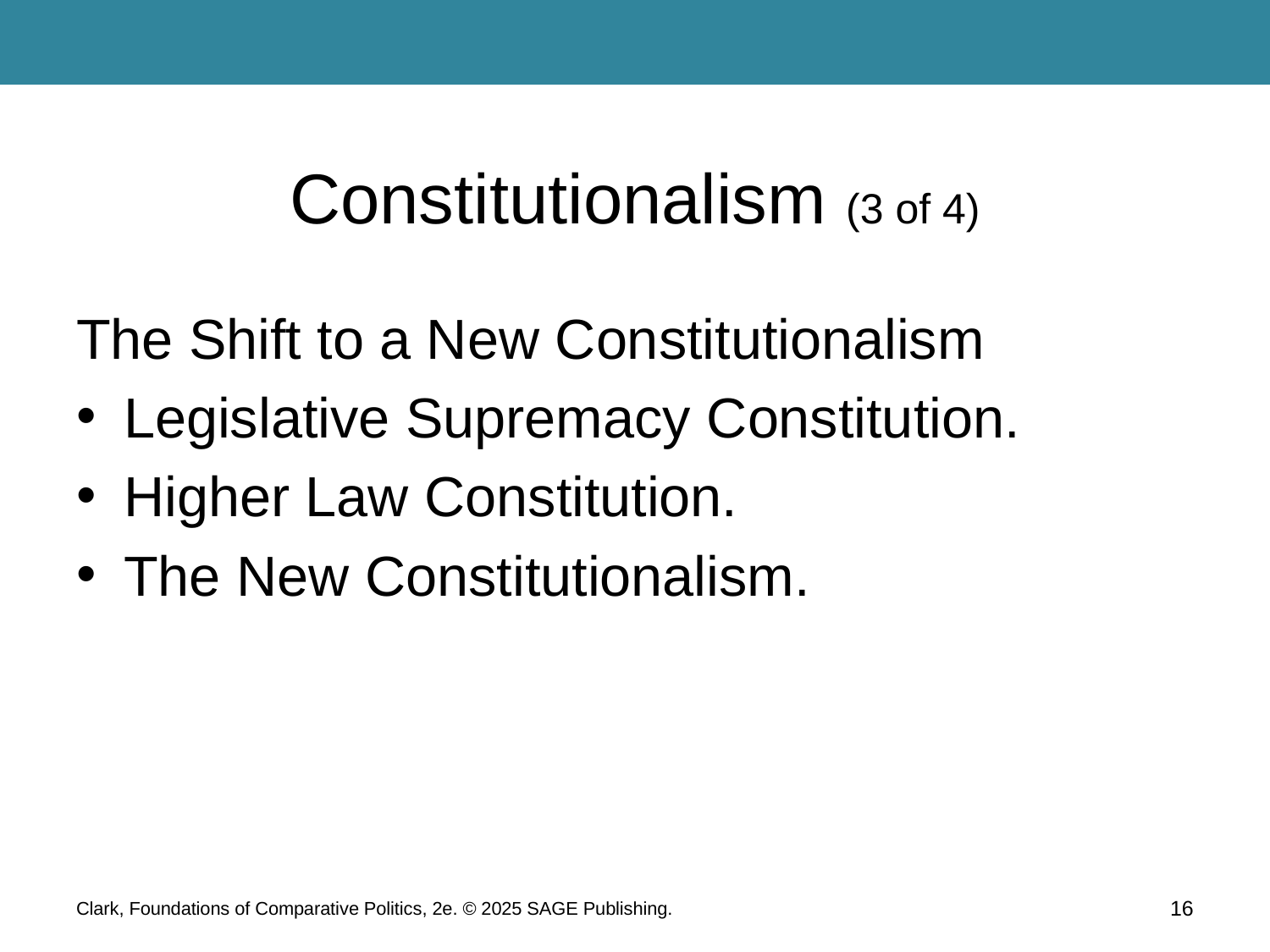

# Constitutionalism (3 of 4)
The Shift to a New Constitutionalism
Legislative Supremacy Constitution.
Higher Law Constitution.
The New Constitutionalism.

Clark, Foundations of Comparative Politics, 2e. © 2025 SAGE Publishing.
16